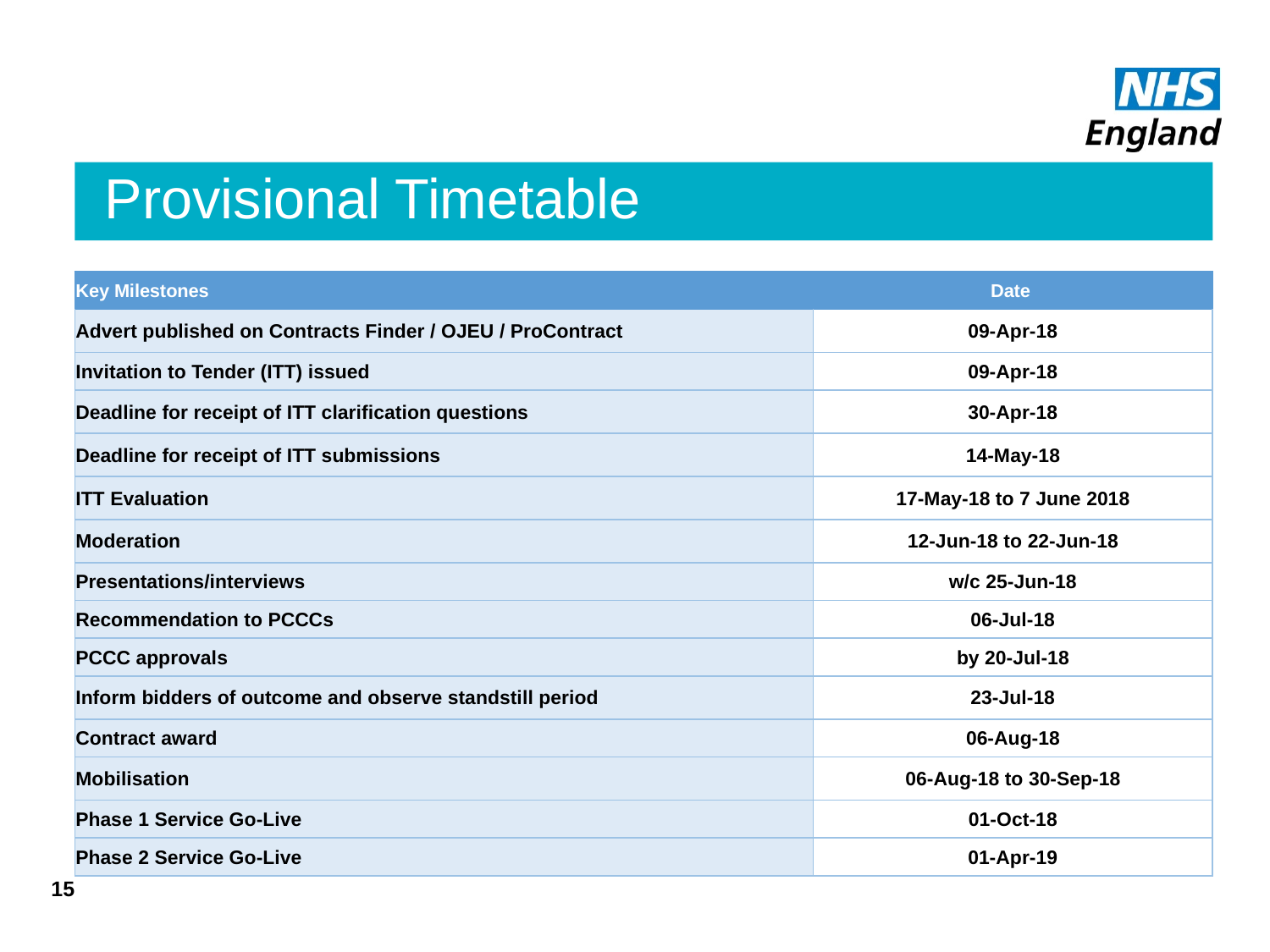

# Provisional Timetable
| Key Milestones | Date |
| --- | --- |
| Advert published on Contracts Finder / OJEU / ProContract | 09-Apr-18 |
| Invitation to Tender (ITT) issued | 09-Apr-18 |
| Deadline for receipt of ITT clarification questions | 30-Apr-18 |
| Deadline for receipt of ITT submissions | 14-May-18 |
| ITT Evaluation | 17-May-18 to 7 June 2018 |
| Moderation | 12-Jun-18 to 22-Jun-18 |
| Presentations/interviews | w/c 25-Jun-18 |
| Recommendation to PCCCs | 06-Jul-18 |
| PCCC approvals | by 20-Jul-18 |
| Inform bidders of outcome and observe standstill period | 23-Jul-18 |
| Contract award | 06-Aug-18 |
| Mobilisation | 06-Aug-18 to 30-Sep-18 |
| Phase 1 Service Go-Live | 01-Oct-18 |
| Phase 2 Service Go-Live | 01-Apr-19 |
15